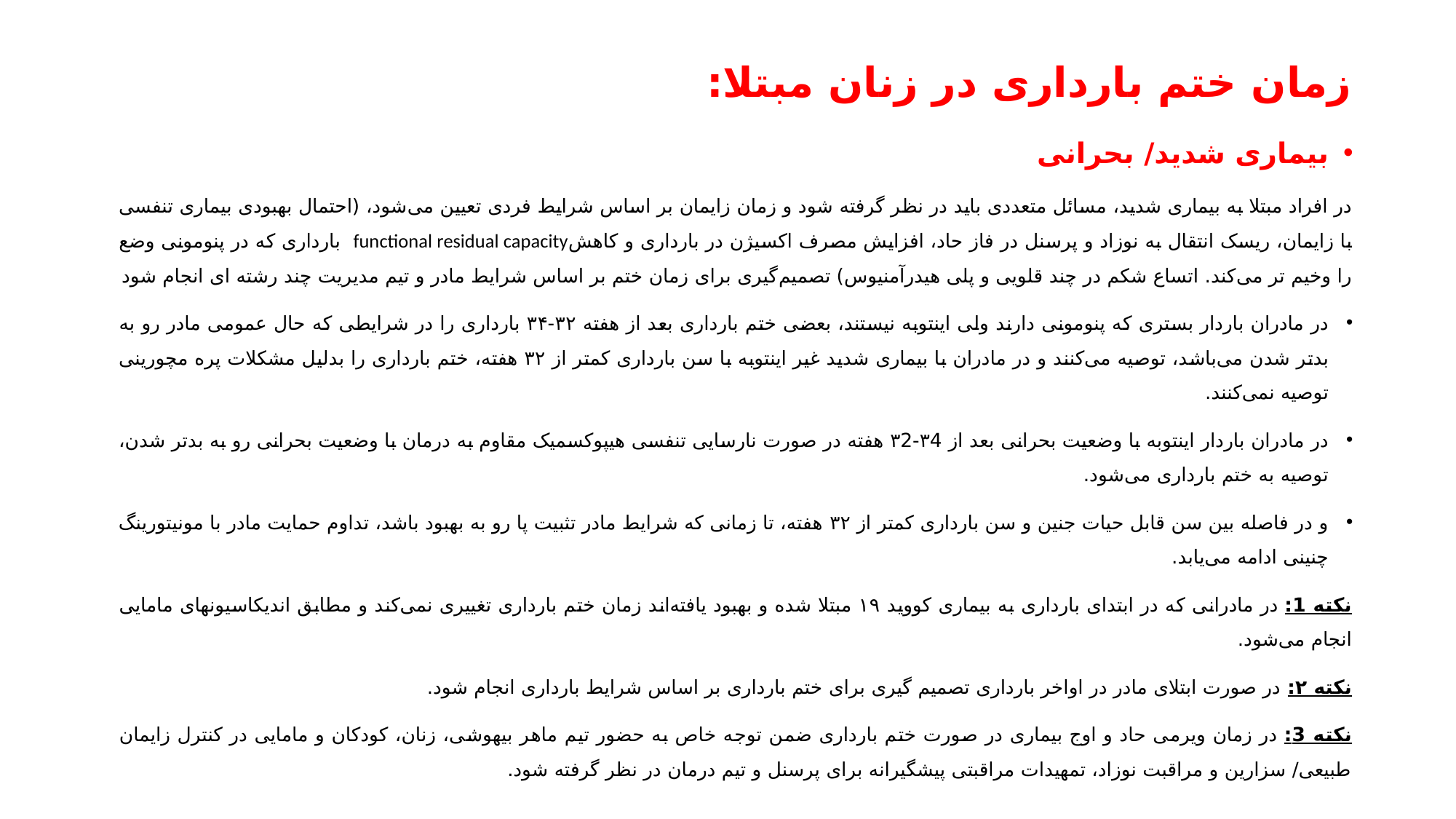

زمان ختم بارداری در زنان مبتلا:
بیماری شدید/ بحرانی
در افراد مبتلا به بیماری شدید، مسائل متعددی باید در نظر گرفته شود و زمان زایمان بر اساس شرایط فردی تعیین می‌شود، (احتمال بهبودی بیماری تنفسی با زایمان، ریسک انتقال به نوزاد و پرسنل در فاز حاد، افزایش مصرف اکسیژن در بارداری و کاهشfunctional residual capacity  بارداری که در پنومونی وضع را وخیم تر می‌کند. اتساع شکم در چند قلویی و پلی هیدرآمنیوس) تصمیم‌گیری برای زمان ختم بر اساس شرایط مادر و تیم مدیریت چند رشته ای انجام شود
در مادران باردار بستری که پنومونی دارند ولی اینتوبه نیستند، بعضی ختم بارداری بعد از هفته ۳۲-۳۴ بارداری را در شرایطی که حال عمومی مادر رو به بدتر شدن می‌باشد، توصیه می‌کنند و در مادران با بیماری شدید غیر اینتوبه با سن بارداری کمتر از ۳۲ هفته، ختم بارداری را بدلیل مشکلات پره مچورینی توصیه نمی‌کنند.
در مادران باردار اینتوبه با وضعیت بحرانی بعد از ۳4-۳2 هفته در صورت نارسایی تنفسی هیپوکسمیک مقاوم به درمان با وضعیت بحرانی رو به بدتر شدن، توصیه به ختم بارداری می‌شود.
و در فاصله بین سن قابل حیات جنین و سن بارداری کمتر از ۳۲ هفته، تا زمانی که شرایط مادر تثبیت پا رو به بهبود باشد، تداوم حمایت مادر با مونیتورینگ چنینی ادامه می‌یابد.
نکته 1: در مادرانی که در ابتدای بارداری به بیماری کووید ۱۹ مبتلا شده و بهبود یافته‌اند زمان ختم بارداری تغییری نمی‌کند و مطابق اندیکاسیونهای مامایی انجام می‌شود.
نکته ۲: در صورت ابتلای مادر در اواخر بارداری تصمیم گیری برای ختم بارداری بر اساس شرایط بارداری انجام شود.
نکته 3: در زمان ویرمی حاد و اوج بیماری در صورت ختم بارداری ضمن توجه خاص به حضور تیم ماهر بیهوشی، زنان، کودکان و مامایی در کنترل زایمان طبیعی/ سزارین و مراقبت نوزاد، تمهیدات مراقبتی پیشگیرانه برای پرسنل و تیم درمان در نظر گرفته شود.